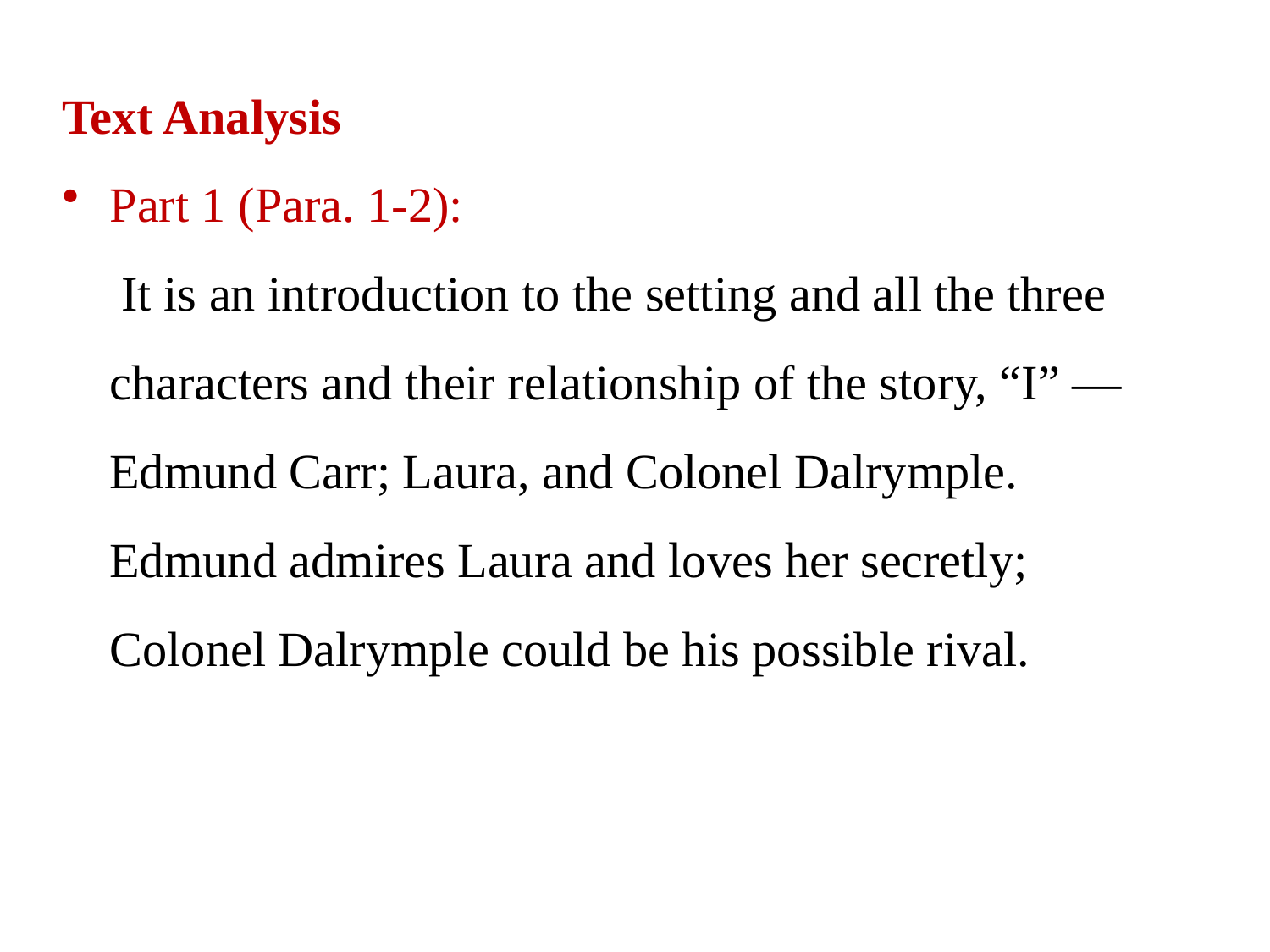

Text Analysis

Part 1 (Para. 1-2):
    It is an introduction to the setting and all the three characters and their relationship of the story, “I” —Edmund Carr; Laura, and Colonel Dalrymple. Edmund admires Laura and loves her secretly; Colonel Dalrymple could be his possible rival.